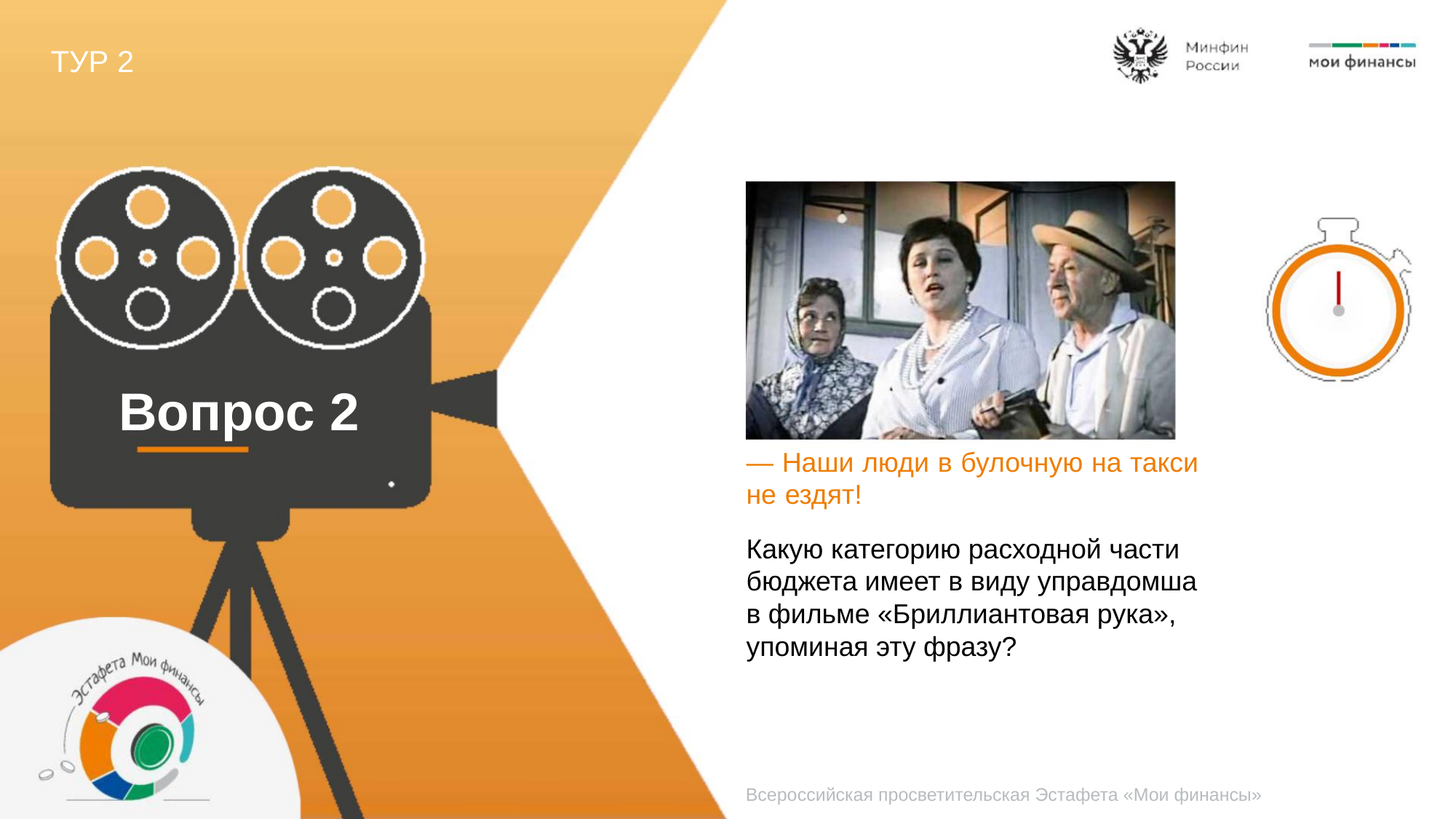

ТУР 2
Вопрос 2
— Наши люди в булочную на такси
не ездят!
Какую категорию расходной части
бюджета имеет в виду управдомша
в фильме «Бриллиантовая рука»,
упоминая эту фразу?
Всероссийская просветительская Эстафета «Мои финансы»